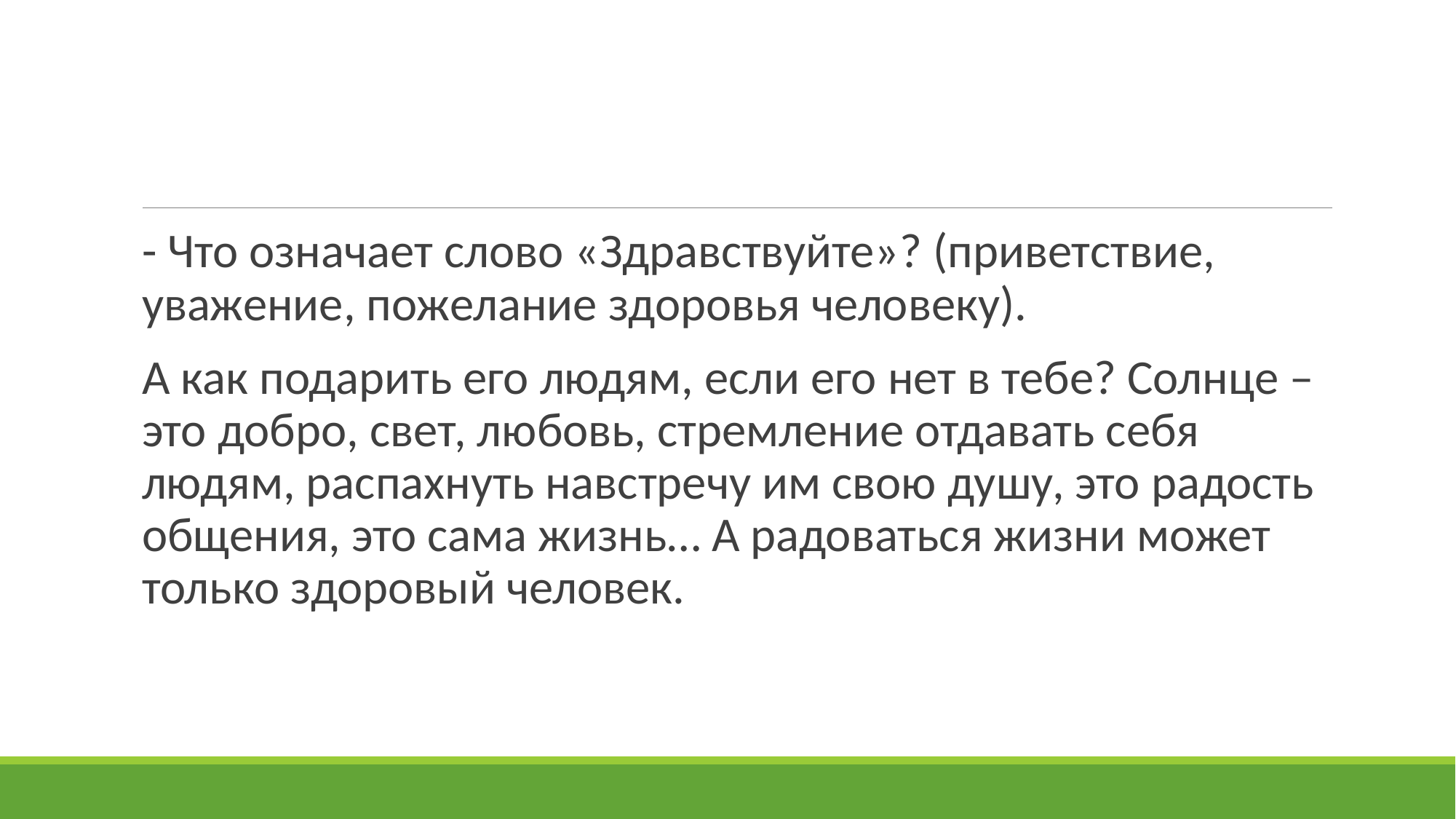

- Что означает слово «Здравствуйте»? (приветствие, уважение, пожелание здоровья человеку).
А как подарить его людям, если его нет в тебе? Солнце – это добро, свет, любовь, стремление отдавать себя людям, распахнуть навстречу им свою душу, это радость общения, это сама жизнь… А радоваться жизни может только здоровый человек.